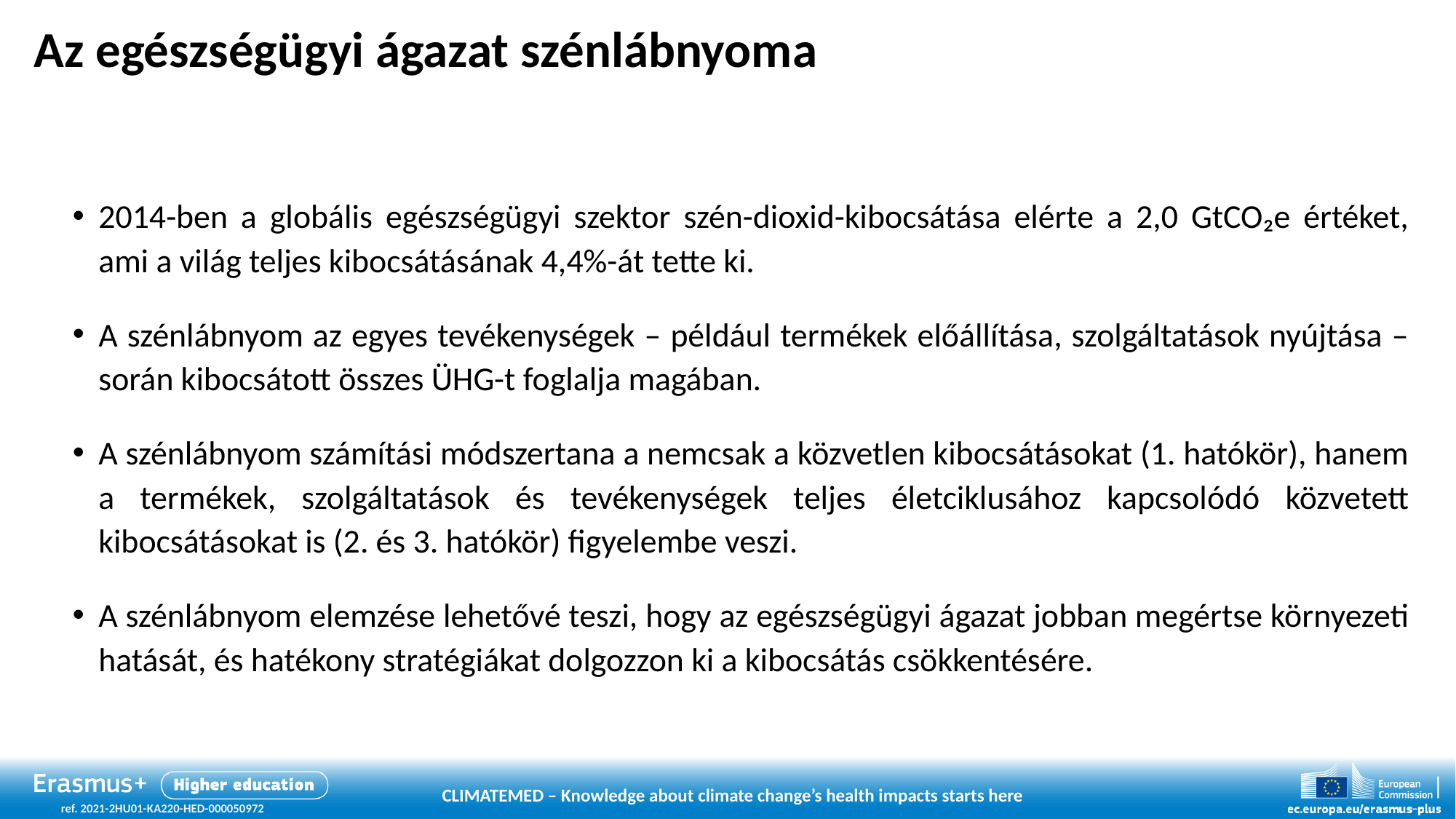

# Az egészségügyi ágazat szénlábnyoma
2014-ben a globális egészségügyi szektor szén-dioxid-kibocsátása elérte a 2,0 GtCO₂e értéket, ami a világ teljes kibocsátásának 4,4%-át tette ki.
A szénlábnyom az egyes tevékenységek – például termékek előállítása, szolgáltatások nyújtása – során kibocsátott összes ÜHG-t foglalja magában.
A szénlábnyom számítási módszertana a nemcsak a közvetlen kibocsátásokat (1. hatókör), hanem a termékek, szolgáltatások és tevékenységek teljes életciklusához kapcsolódó közvetett kibocsátásokat is (2. és 3. hatókör) figyelembe veszi.
A szénlábnyom elemzése lehetővé teszi, hogy az egészségügyi ágazat jobban megértse környezeti hatását, és hatékony stratégiákat dolgozzon ki a kibocsátás csökkentésére.